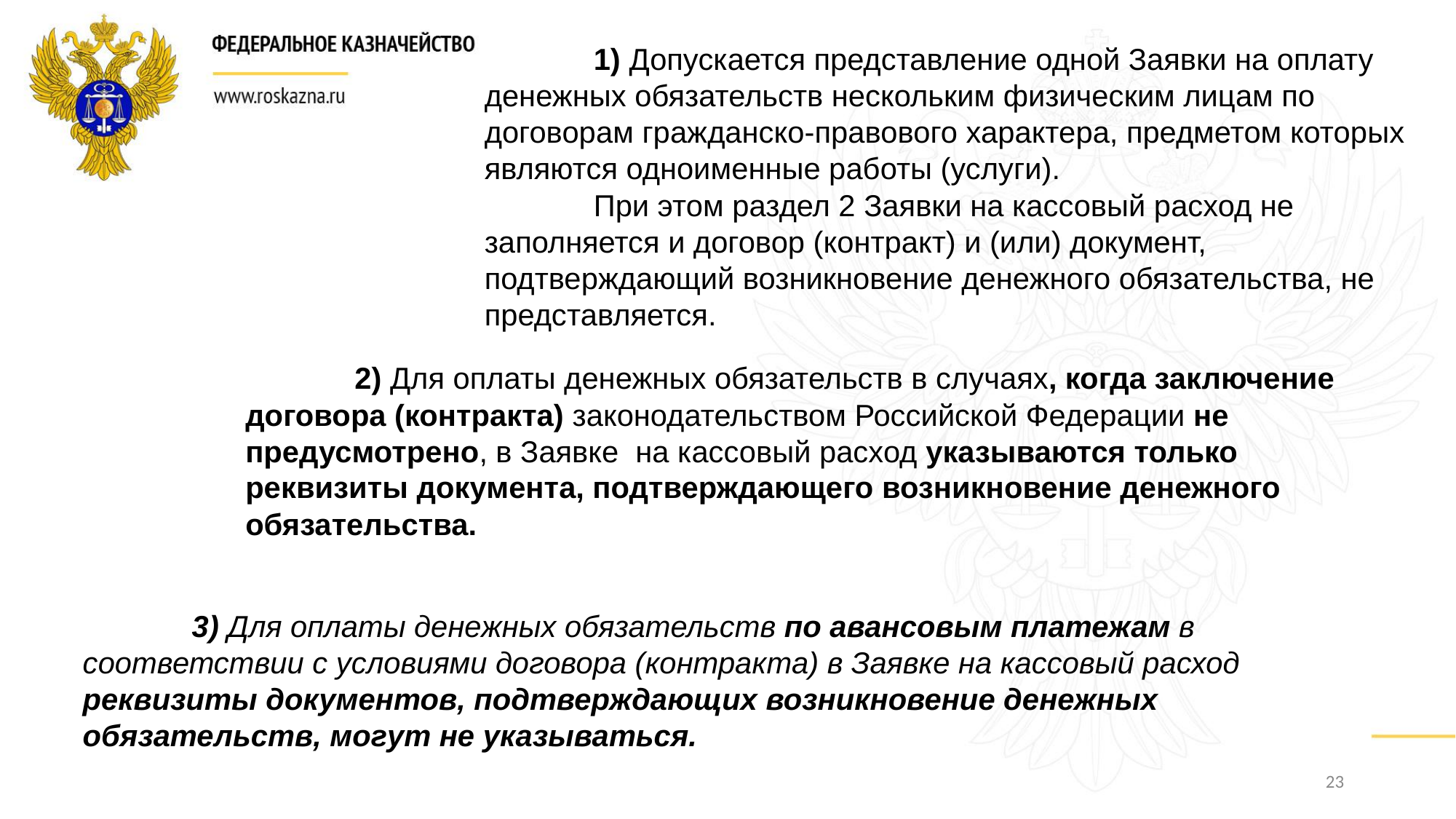

1) Допускается представление одной Заявки на оплату денежных обязательств нескольким физическим лицам по договорам гражданско-правового характера, предметом которых являются одноименные работы (услуги).
	При этом раздел 2 Заявки на кассовый расход не заполняется и договор (контракт) и (или) документ, подтверждающий возникновение денежного обязательства, не представляется.
	2) Для оплаты денежных обязательств в случаях, когда заключение договора (контракта) законодательством Российской Федерации не предусмотрено, в Заявке  на кассовый расход указываются только реквизиты документа, подтверждающего возникновение денежного обязательства.
	3) Для оплаты денежных обязательств по авансовым платежам в соответствии с условиями договора (контракта) в Заявке на кассовый расход реквизиты документов, подтверждающих возникновение денежных обязательств, могут не указываться.
23